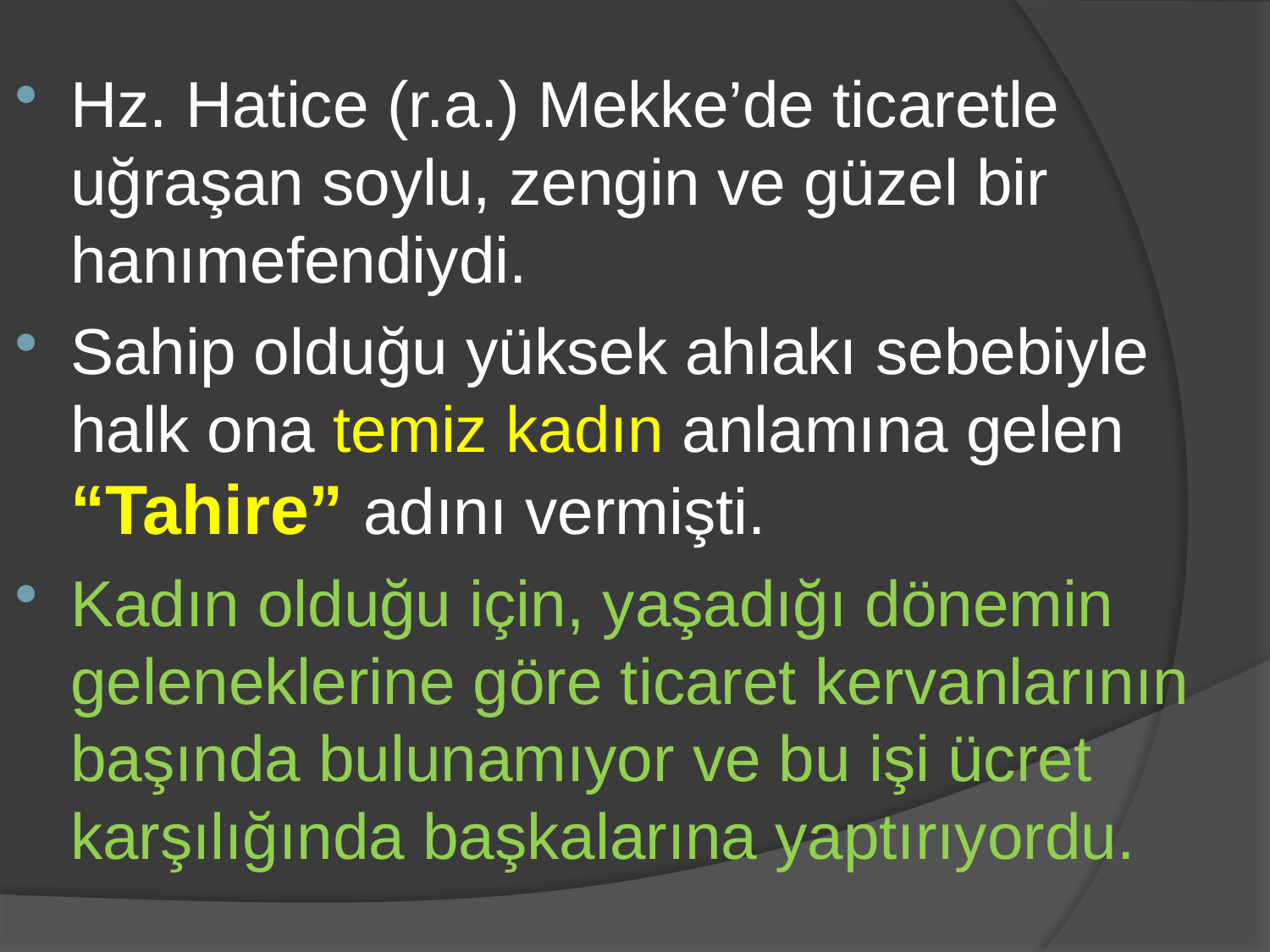

Hz. Hatice (r.a.) Mekke’de ticaretle uğraşan soylu, zengin ve güzel bir hanımefendiydi.
Sahip olduğu yüksek ahlakı sebebiyle halk ona temiz kadın anlamına gelen “Tahire” adını vermişti.
Kadın olduğu için, yaşadığı dönemin geleneklerine göre ticaret kervanlarının başında bulunamıyor ve bu işi ücret karşılığında başkalarına yaptırıyordu.